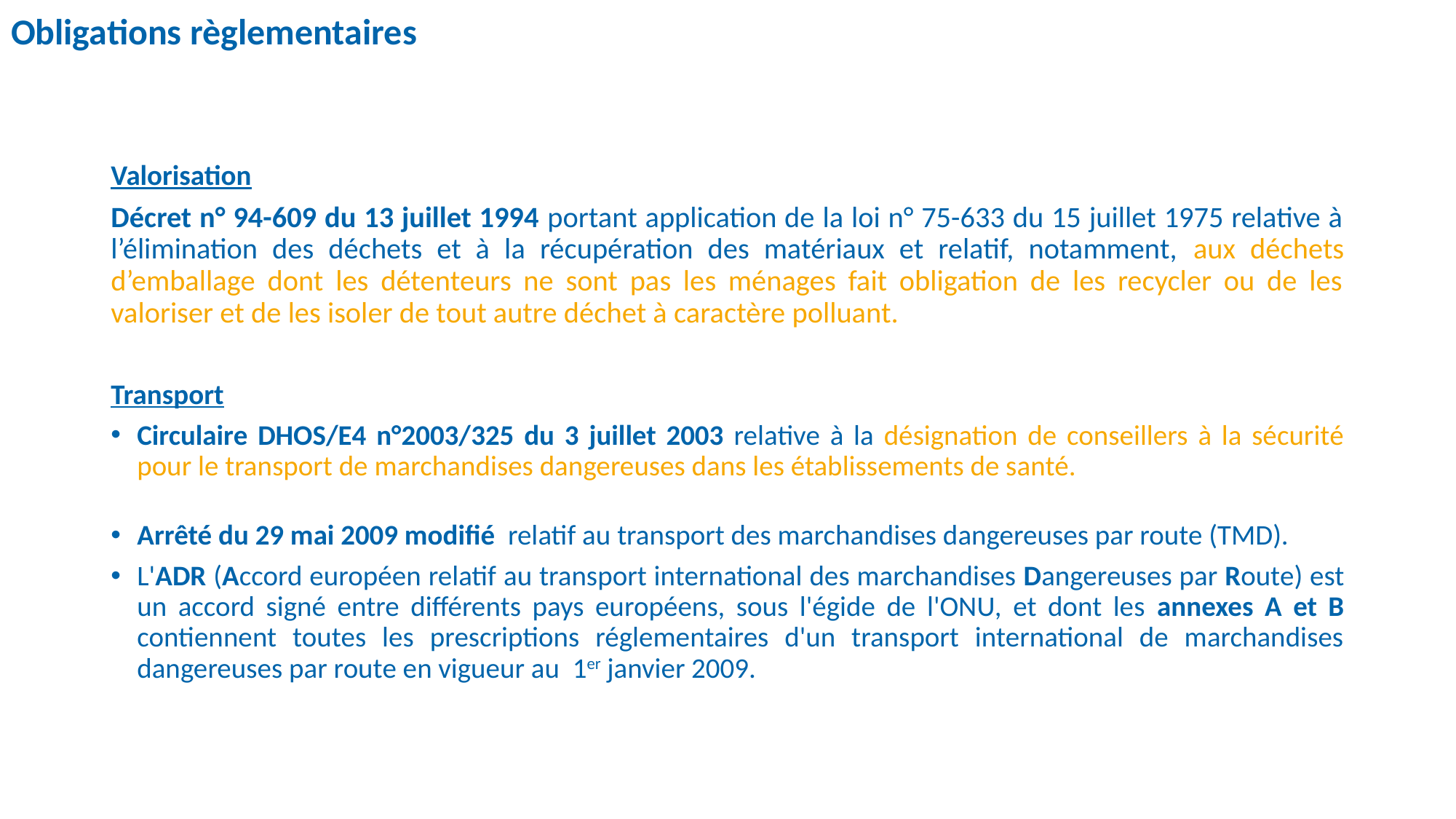

Obligations règlementaires
Valorisation
Décret n° 94-609 du 13 juillet 1994 portant application de la loi n° 75-633 du 15 juillet 1975 relative à l’élimination des déchets et à la récupération des matériaux et relatif, notamment, aux déchets d’emballage dont les détenteurs ne sont pas les ménages fait obligation de les recycler ou de les valoriser et de les isoler de tout autre déchet à caractère polluant.

Transport
Circulaire DHOS/E4 n°2003/325 du 3 juillet 2003 relative à la désignation de conseillers à la sécurité pour le transport de marchandises dangereuses dans les établissements de santé.

Arrêté du 29 mai 2009 modifié  relatif au transport des marchandises dangereuses par route (TMD).
L'ADR (Accord européen relatif au transport international des marchandises Dangereuses par Route) est un accord signé entre différents pays européens, sous l'égide de l'ONU, et dont les annexes A et B contiennent toutes les prescriptions réglementaires d'un transport international de marchandises dangereuses par route en vigueur au  1er janvier 2009.